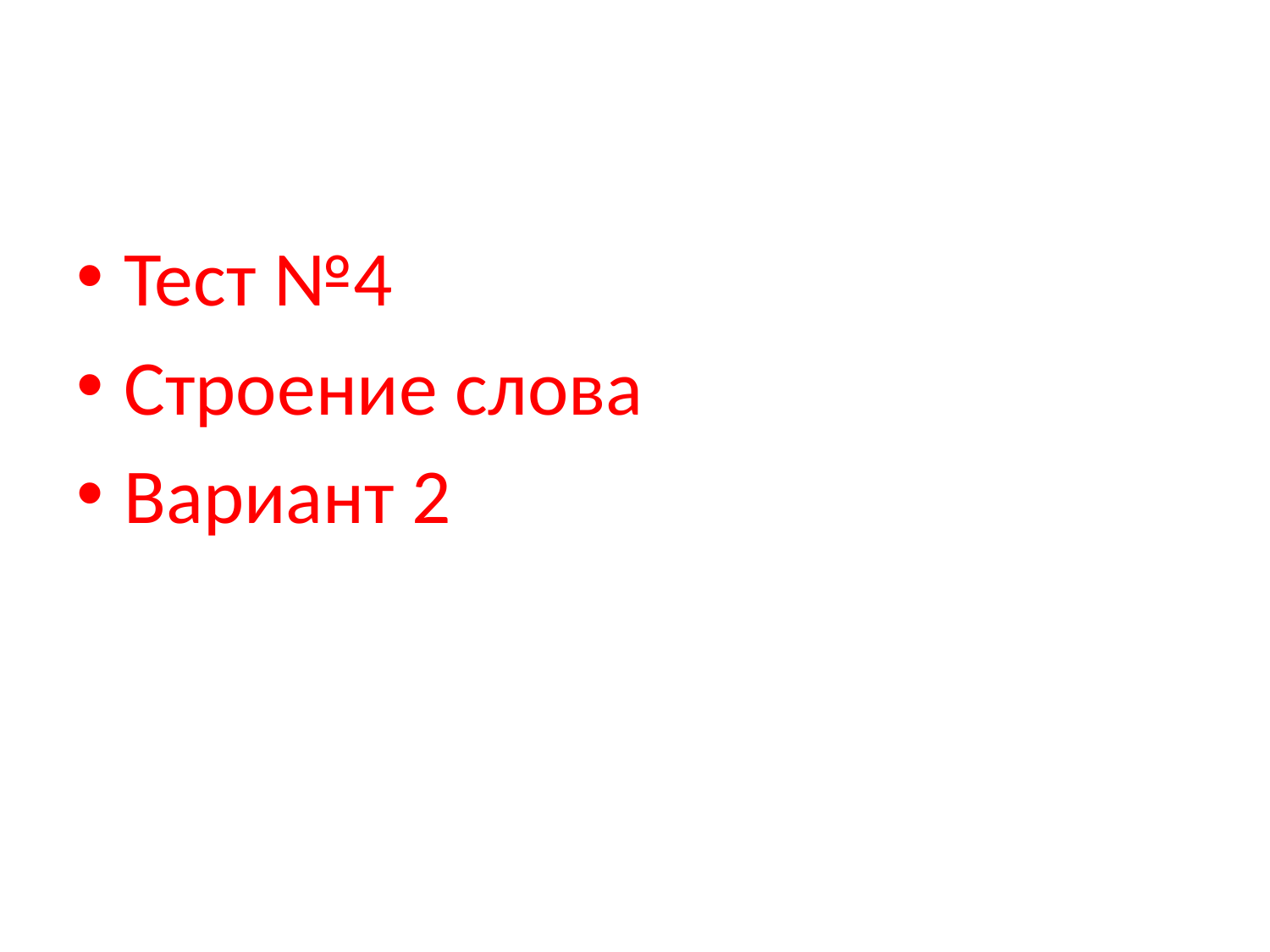

#
Тест №4
Строение слова
Вариант 2